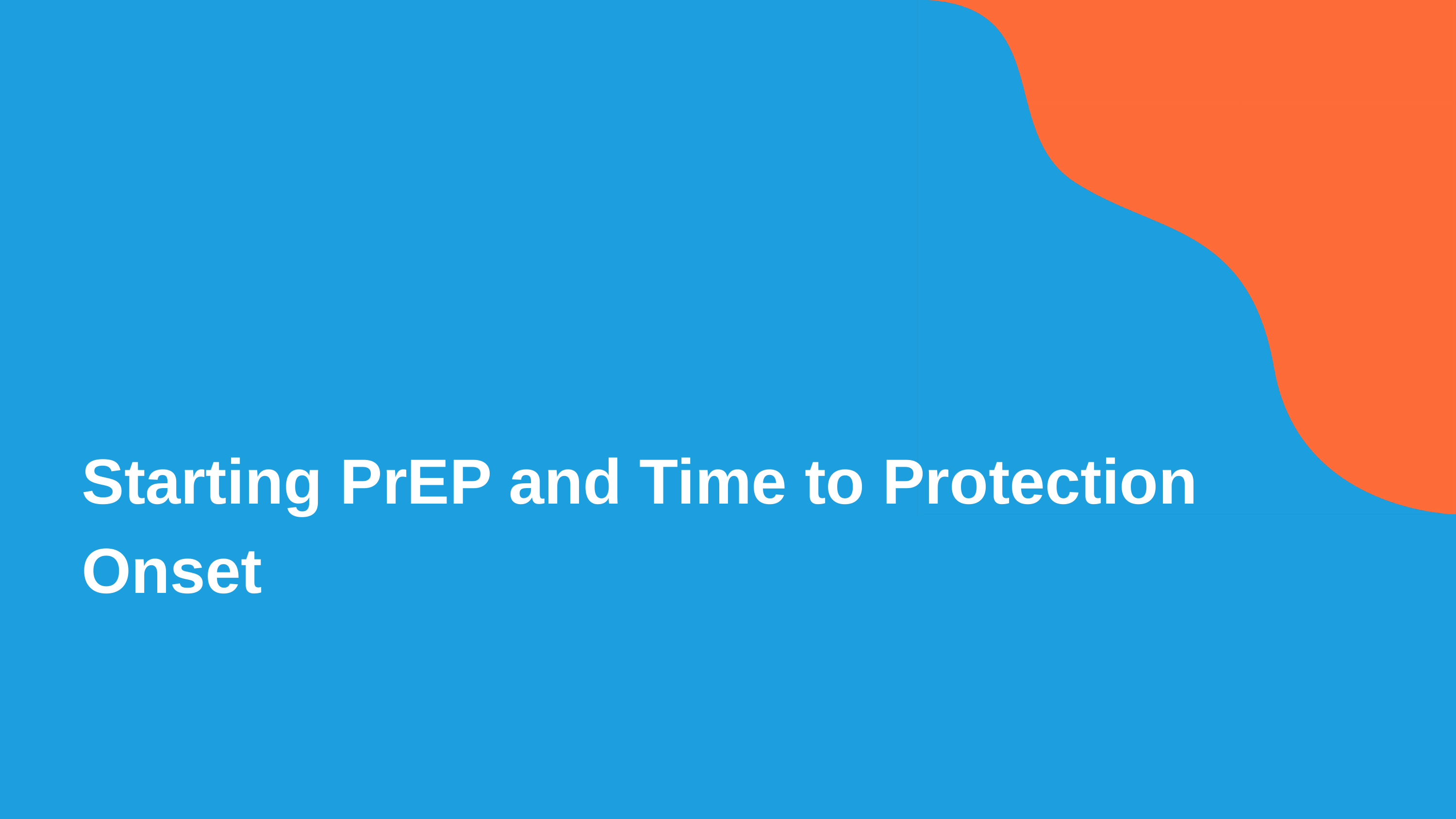

Starting PrEP and Time to Protection Onset